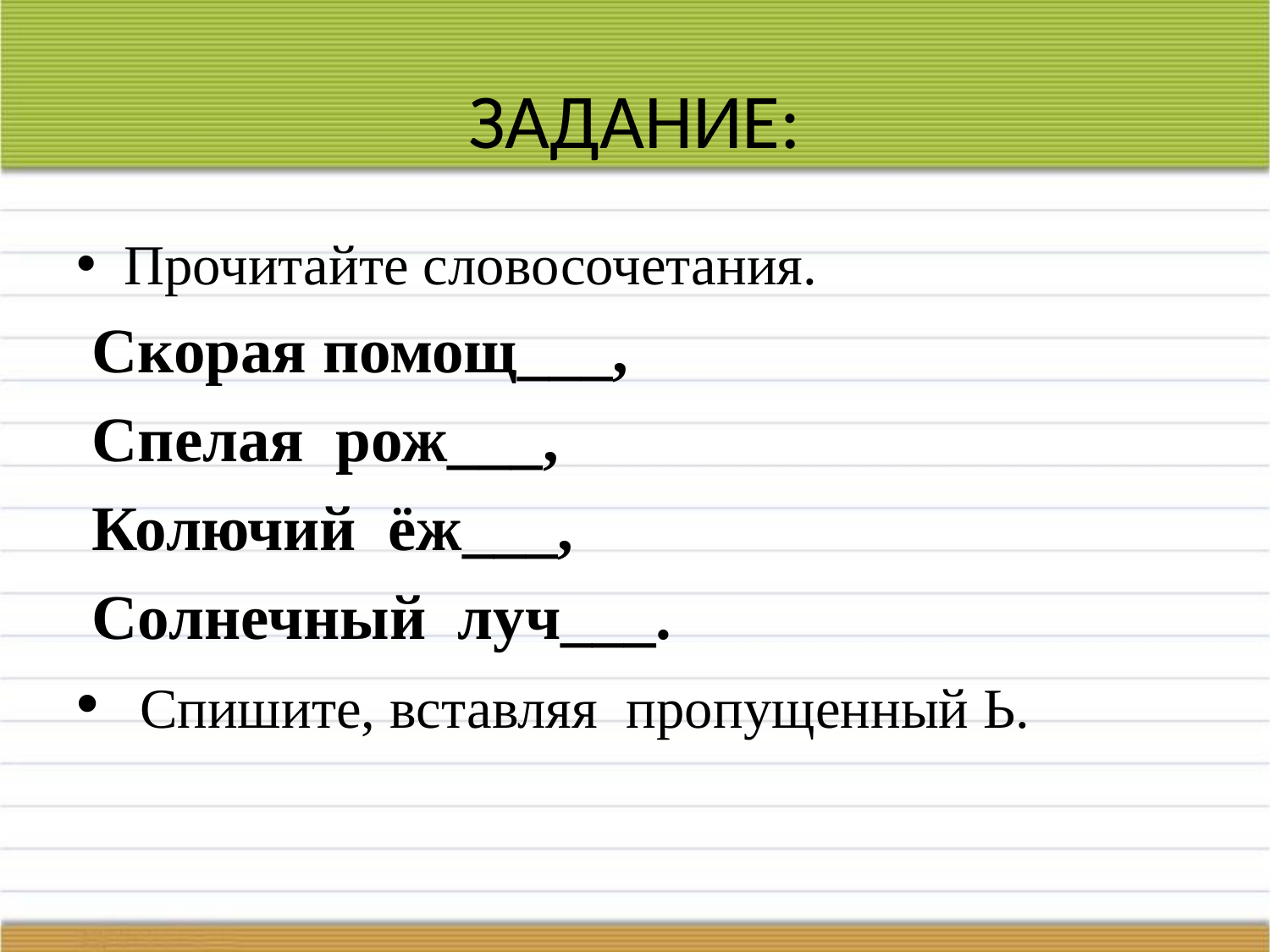

# ЗАДАНИЕ:
Прочитайте словосочетания.
 Скорая помощ___,
 Спелая  рож___,
 Колючий  ёж___,
 Солнечный  луч___.
 Спишите, вставляя  пропущенный Ь.